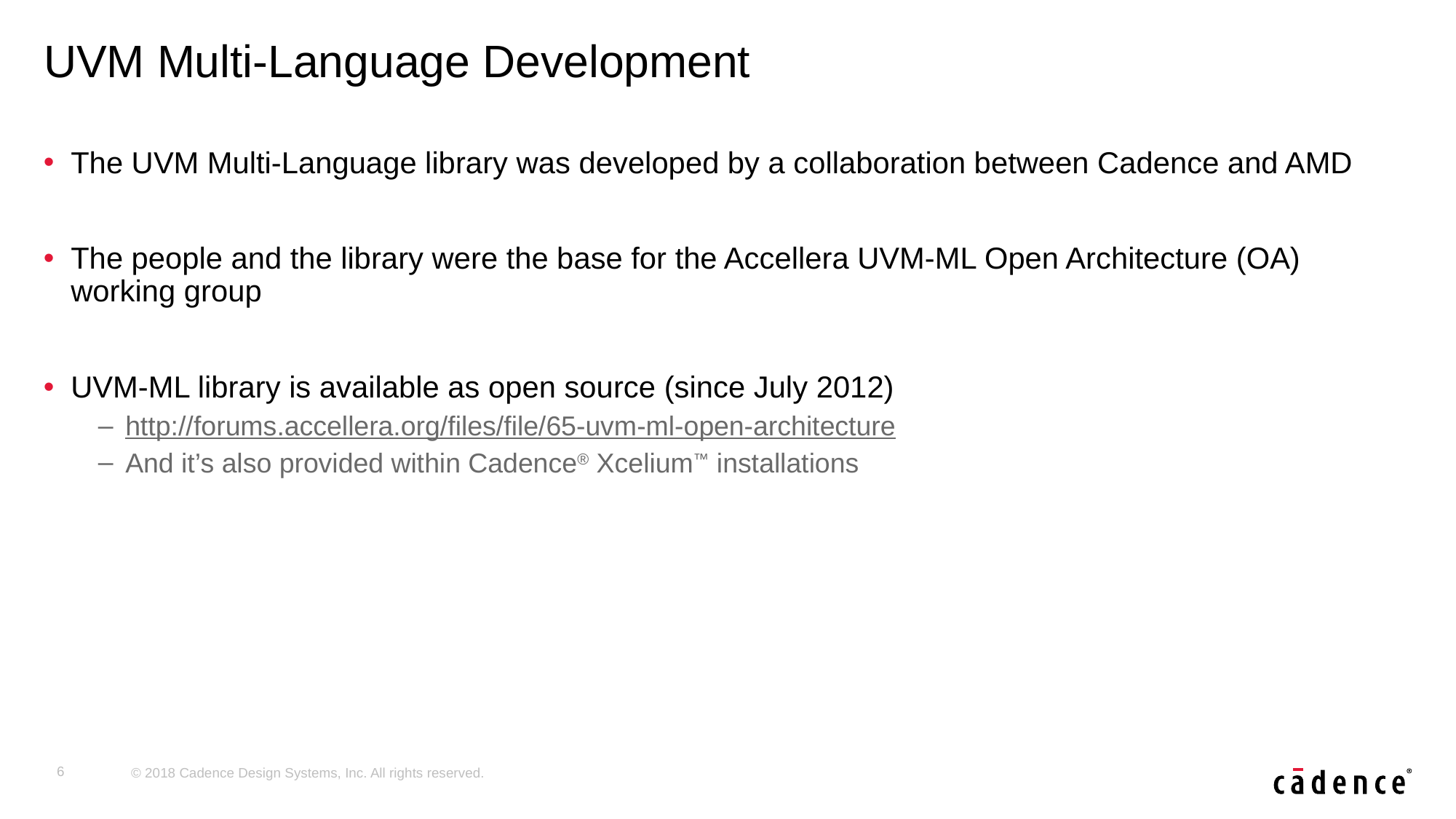

# UVM Multi-Language Development
The UVM Multi-Language library was developed by a collaboration between Cadence and AMD

The people and the library were the base for the Accellera UVM-ML Open Architecture (OA) working group

UVM-ML library is available as open source (since July 2012)
http://forums.accellera.org/files/file/65-uvm-ml-open-architecture
And it’s also provided within Cadence® Xcelium™ installations